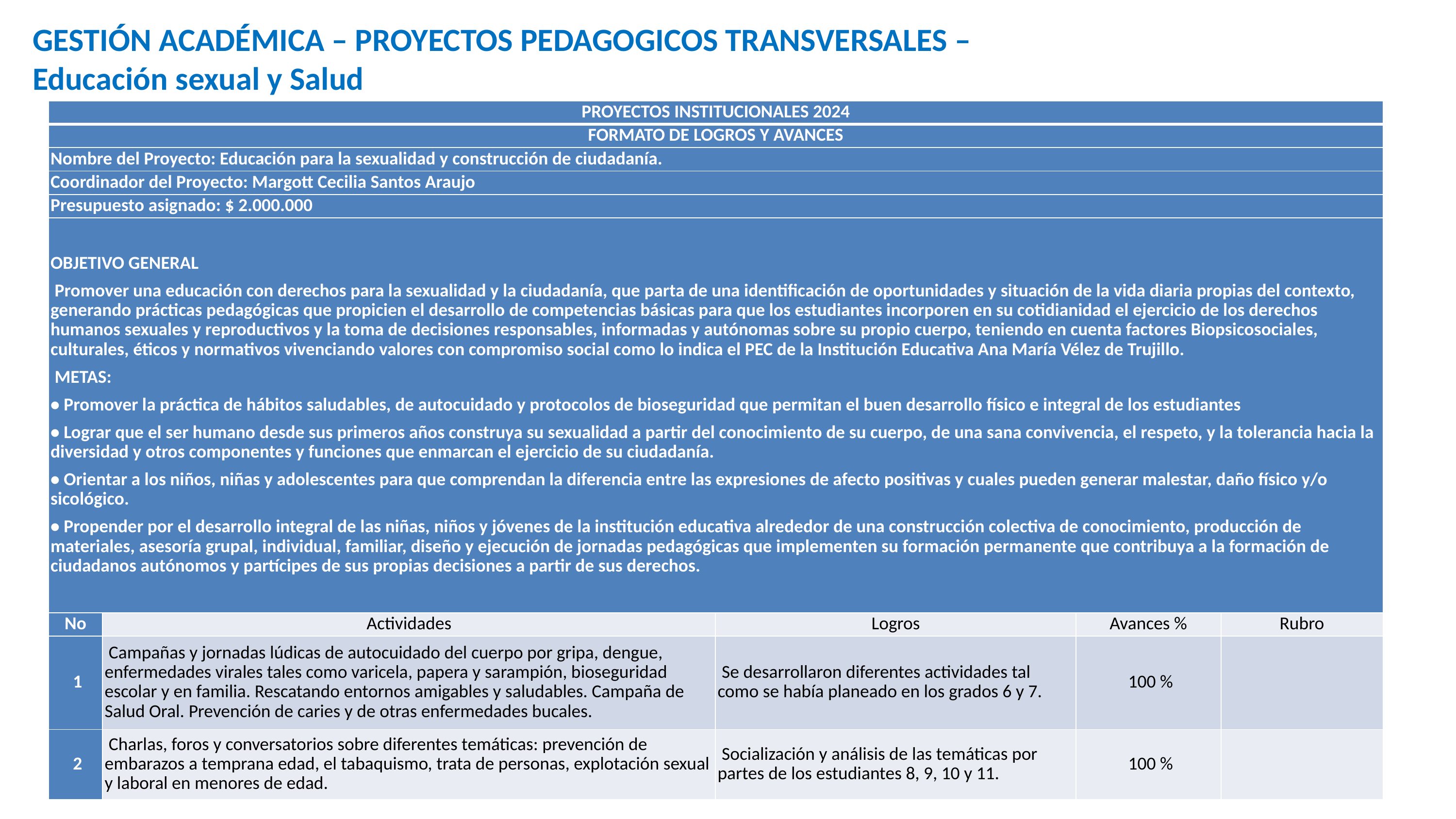

GESTIÓN ACADÉMICA – PROYECTOS PEDAGOGICOS TRANSVERSALES –
Educación sexual y Salud
| PROYECTOS INSTITUCIONALES 2024 |  |  |  |  |
| --- | --- | --- | --- | --- |
| FORMATO DE LOGROS Y AVANCES |  |  |  |  |
| Nombre del Proyecto: Educación para la sexualidad y construcción de ciudadanía. |  |  |  |  |
| Coordinador del Proyecto: Margott Cecilia Santos Araujo |  |  |  |  |
| Presupuesto asignado: $ 2.000.000 |  |  |  |  |
| OBJETIVO GENERAL Promover una educación con derechos para la sexualidad y la ciudadanía, que parta de una identificación de oportunidades y situación de la vida diaria propias del contexto, generando prácticas pedagógicas que propicien el desarrollo de competencias básicas para que los estudiantes incorporen en su cotidianidad el ejercicio de los derechos humanos sexuales y reproductivos y la toma de decisiones responsables, informadas y autónomas sobre su propio cuerpo, teniendo en cuenta factores Biopsicosociales, culturales, éticos y normativos vivenciando valores con compromiso social como lo indica el PEC de la Institución Educativa Ana María Vélez de Trujillo.  METAS: • Promover la práctica de hábitos saludables, de autocuidado y protocolos de bioseguridad que permitan el buen desarrollo físico e integral de los estudiantes • Lograr que el ser humano desde sus primeros años construya su sexualidad a partir del conocimiento de su cuerpo, de una sana convivencia, el respeto, y la tolerancia hacia la diversidad y otros componentes y funciones que enmarcan el ejercicio de su ciudadanía. • Orientar a los niños, niñas y adolescentes para que comprendan la diferencia entre las expresiones de afecto positivas y cuales pueden generar malestar, daño físico y/o sicológico. • Propender por el desarrollo integral de las niñas, niños y jóvenes de la institución educativa alrededor de una construcción colectiva de conocimiento, producción de materiales, asesoría grupal, individual, familiar, diseño y ejecución de jornadas pedagógicas que implementen su formación permanente que contribuya a la formación de ciudadanos autónomos y partícipes de sus propias decisiones a partir de sus derechos. |  |  |  |  |
| No | Actividades | Logros | Avances % | Rubro |
| 1 | Campañas y jornadas lúdicas de autocuidado del cuerpo por gripa, dengue, enfermedades virales tales como varicela, papera y sarampión, bioseguridad escolar y en familia. Rescatando entornos amigables y saludables. Campaña de Salud Oral. Prevención de caries y de otras enfermedades bucales. | Se desarrollaron diferentes actividades tal como se había planeado en los grados 6 y 7. | 100 % |  |
| 2 | Charlas, foros y conversatorios sobre diferentes temáticas: prevención de embarazos a temprana edad, el tabaquismo, trata de personas, explotación sexual y laboral en menores de edad. | Socialización y análisis de las temáticas por partes de los estudiantes 8, 9, 10 y 11. | 100 % |  |